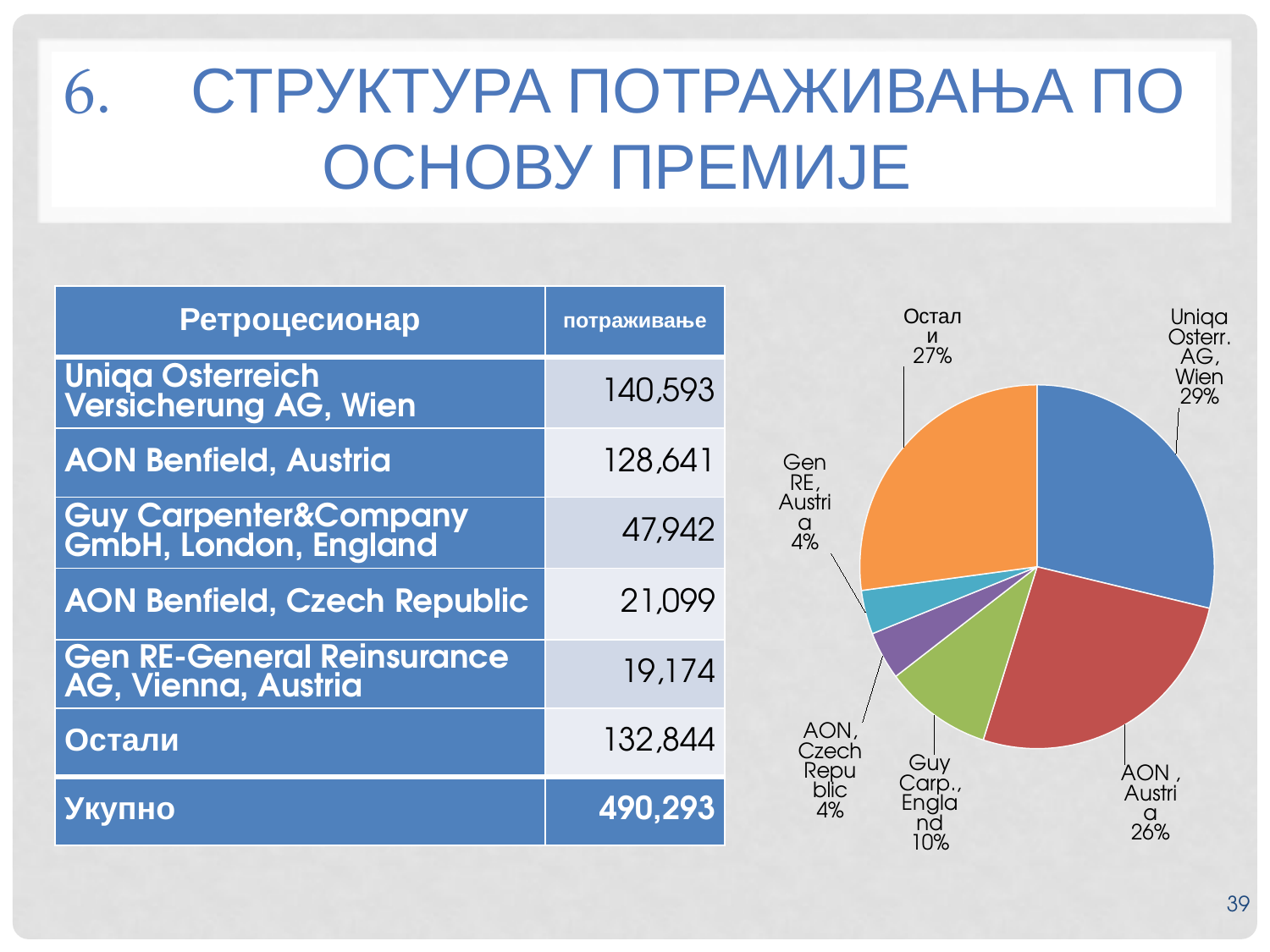

# 6.	Структура потраживања по основу премије

### Chart

| Category |  |
|---|---|
| Uniqa Osterreich Versicherung AG, Wien | 140593.0 |
| AON Benfield, Austria | 128641.0 |
| Guy Carpenter&Company GmbH, London,England | 47942.0 |
| AON Benfield, Czech Republic | 21099.0 |
| Gen RE-General Reinsurance AG, Vienna, Austria | 19174.0 |
| ОСТАЛИ | 132844.0 |
| Ретроцесионар | потраживање |
| --- | --- |
| Uniqa Osterreich Versicherung AG, Wien | 140,593 |
| AON Benfield, Austria | 128,641 |
| Guy Carpenter&Company GmbH, London, England | 47,942 |
| AON Benfield, Czech Republic | 21,099 |
| Gen RE-General Reinsurance AG, Vienna, Austria | 19,174 |
| Остали | 132,844 |
| Укупно | 490,293 |
39